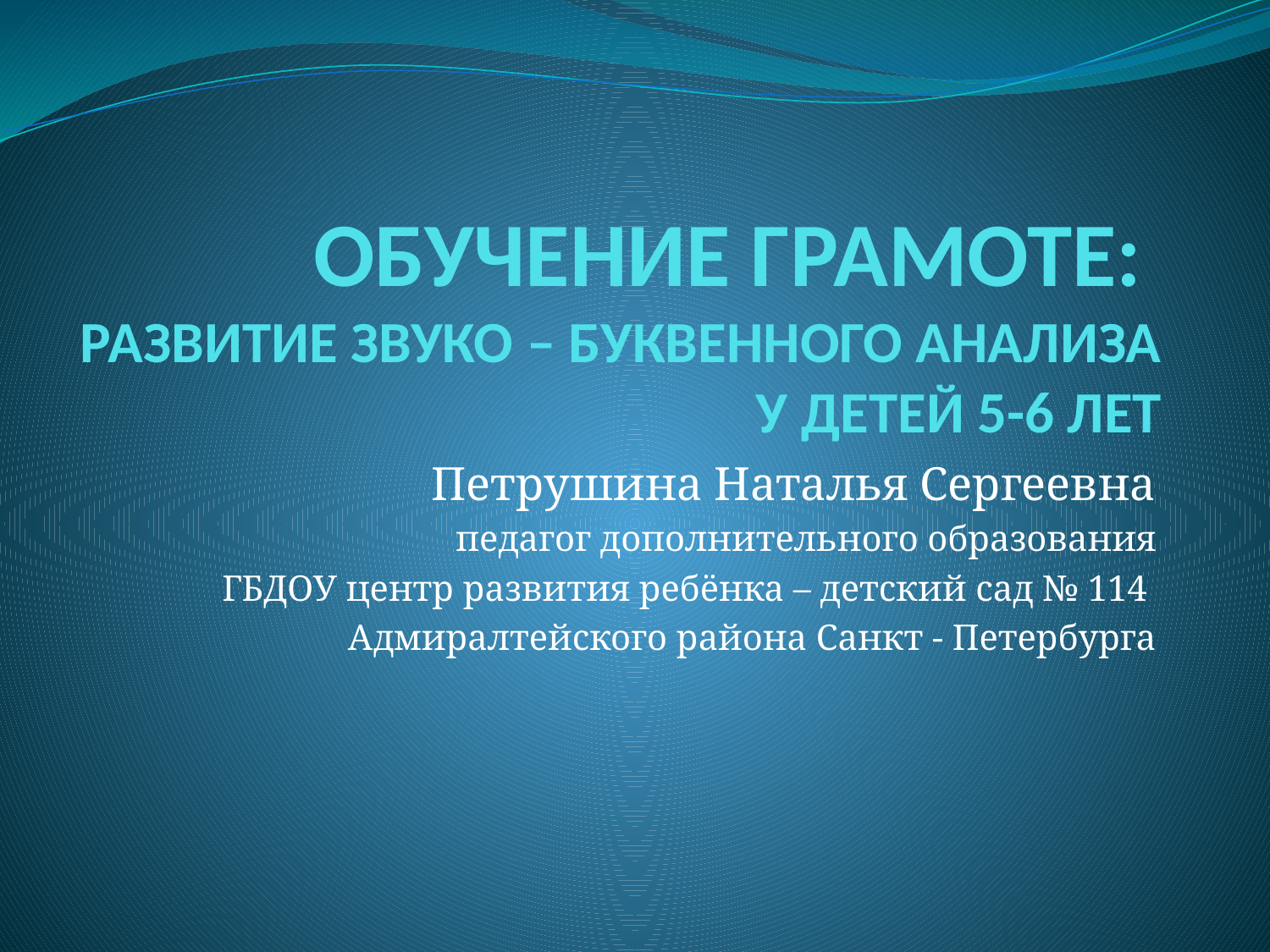

# ОБУЧЕНИЕ ГРАМОТЕ: РАЗВИТИЕ ЗВУКО – БУКВЕННОГО АНАЛИЗА У ДЕТЕЙ 5-6 ЛЕТ
Петрушина Наталья Сергеевна
педагог дополнительного образования
ГБДОУ центр развития ребёнка – детский сад № 114
Адмиралтейского района Санкт - Петербурга